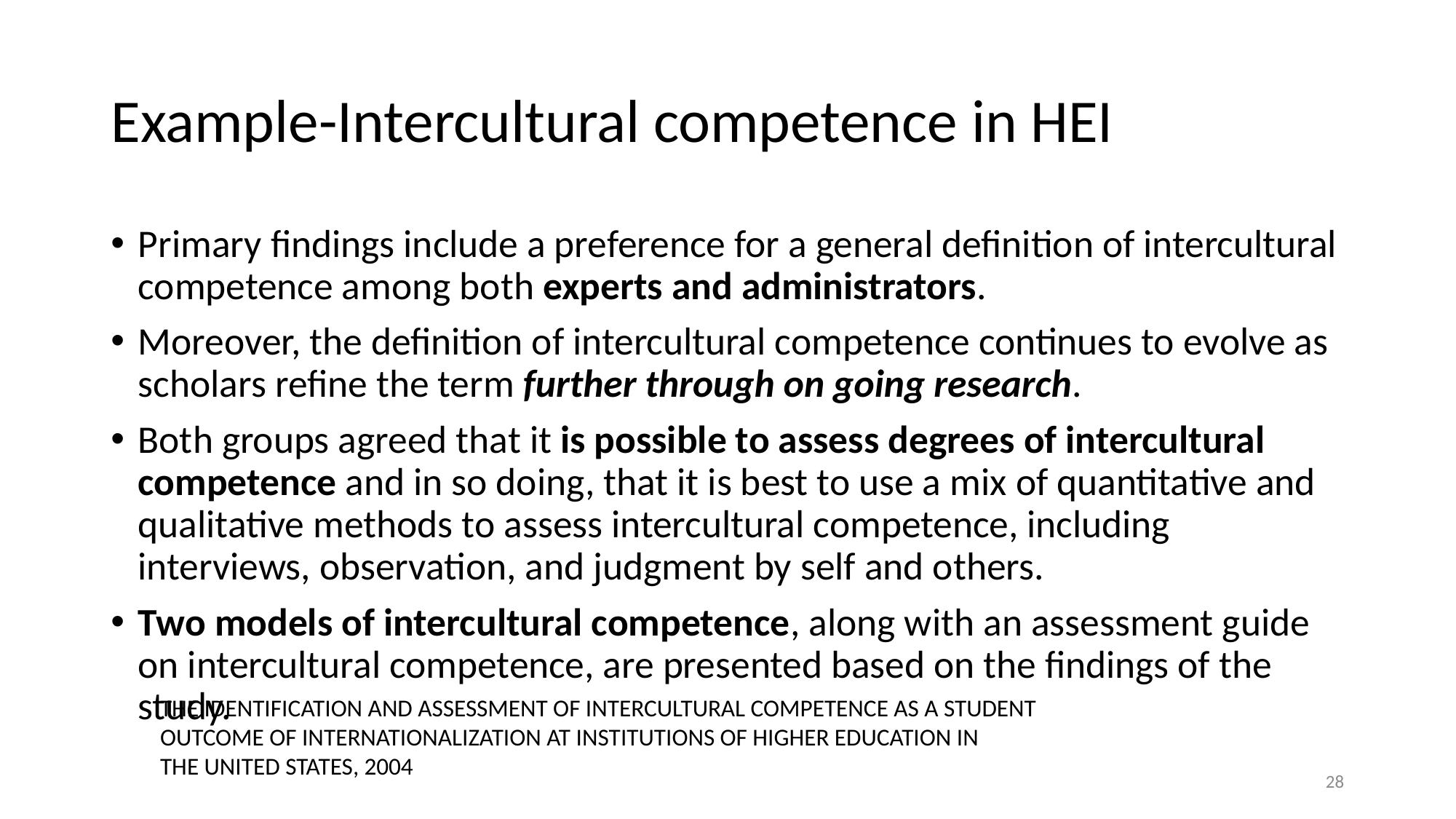

# Example-Intercultural competence in HEI
Primary findings include a preference for a general definition of intercultural competence among both experts and administrators.
Moreover, the definition of intercultural competence continues to evolve as scholars refine the term further through on going research.
Both groups agreed that it is possible to assess degrees of intercultural competence and in so doing, that it is best to use a mix of quantitative and qualitative methods to assess intercultural competence, including interviews, observation, and judgment by self and others.
Two models of intercultural competence, along with an assessment guide on intercultural competence, are presented based on the findings of the study.
THE IDENTIFICATION AND ASSESSMENT OF INTERCULTURAL COMPETENCE AS A STUDENT
OUTCOME OF INTERNATIONALIZATION AT INSTITUTIONS OF HIGHER EDUCATION IN
THE UNITED STATES, 2004

28